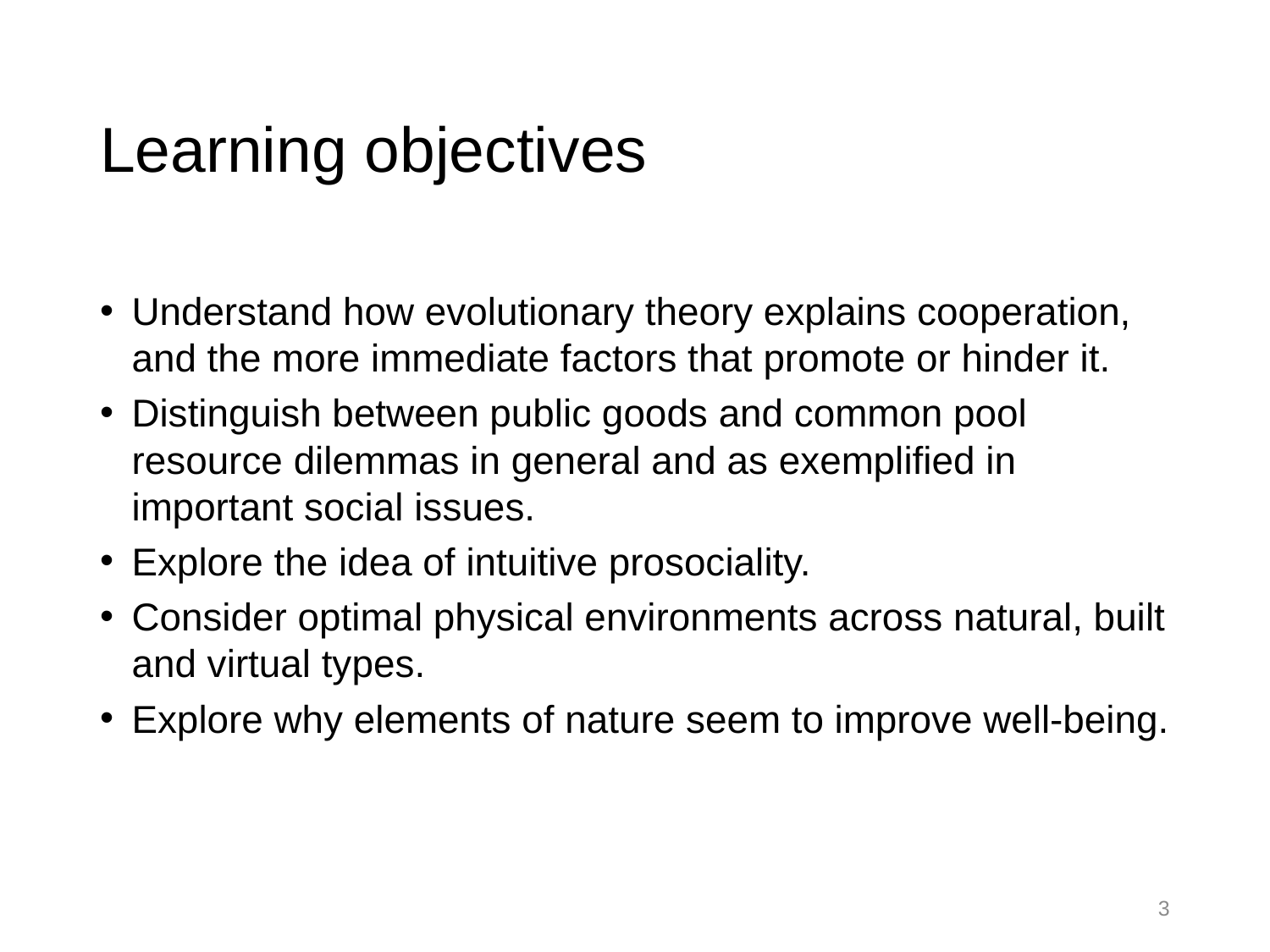

# Learning objectives
Understand how evolutionary theory explains cooperation, and the more immediate factors that promote or hinder it.
Distinguish between public goods and common pool resource dilemmas in general and as exemplified in important social issues.
Explore the idea of intuitive prosociality.
Consider optimal physical environments across natural, built and virtual types.
Explore why elements of nature seem to improve well-being.
3